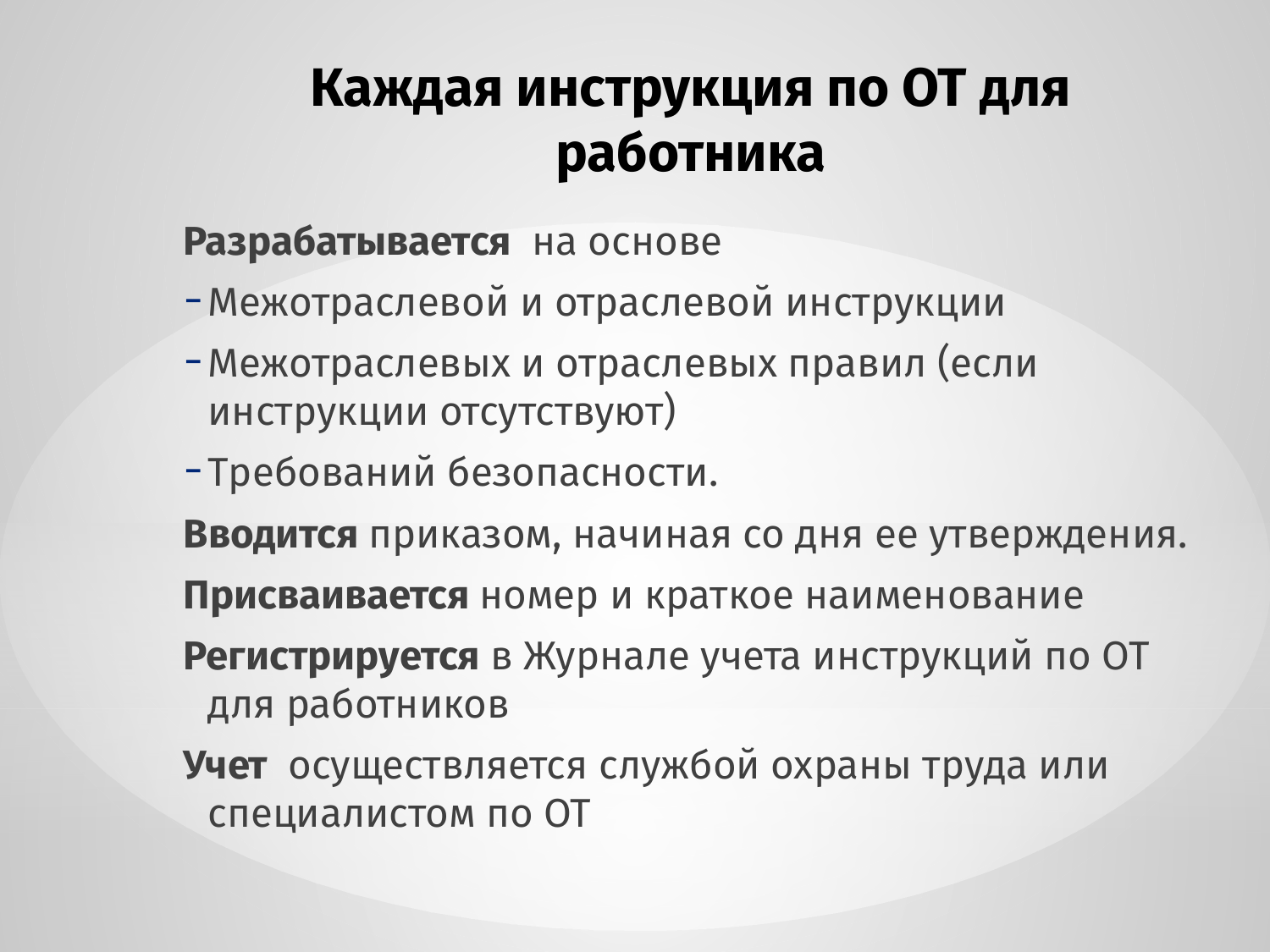

# Каждая инструкция по ОТ для работника
Разрабатывается  на основе
Межотраслевой и отраслевой инструкции
Межотраслевых и отраслевых правил (если инструкции отсутствуют)
Требований безопасности.
Вводится приказом, начиная со дня ее утверждения.
Присваивается номер и краткое наименование
Регистрируется в Журнале учета инструкций по ОТ для работников
Учет  осуществляется службой охраны труда или специалистом по ОТ